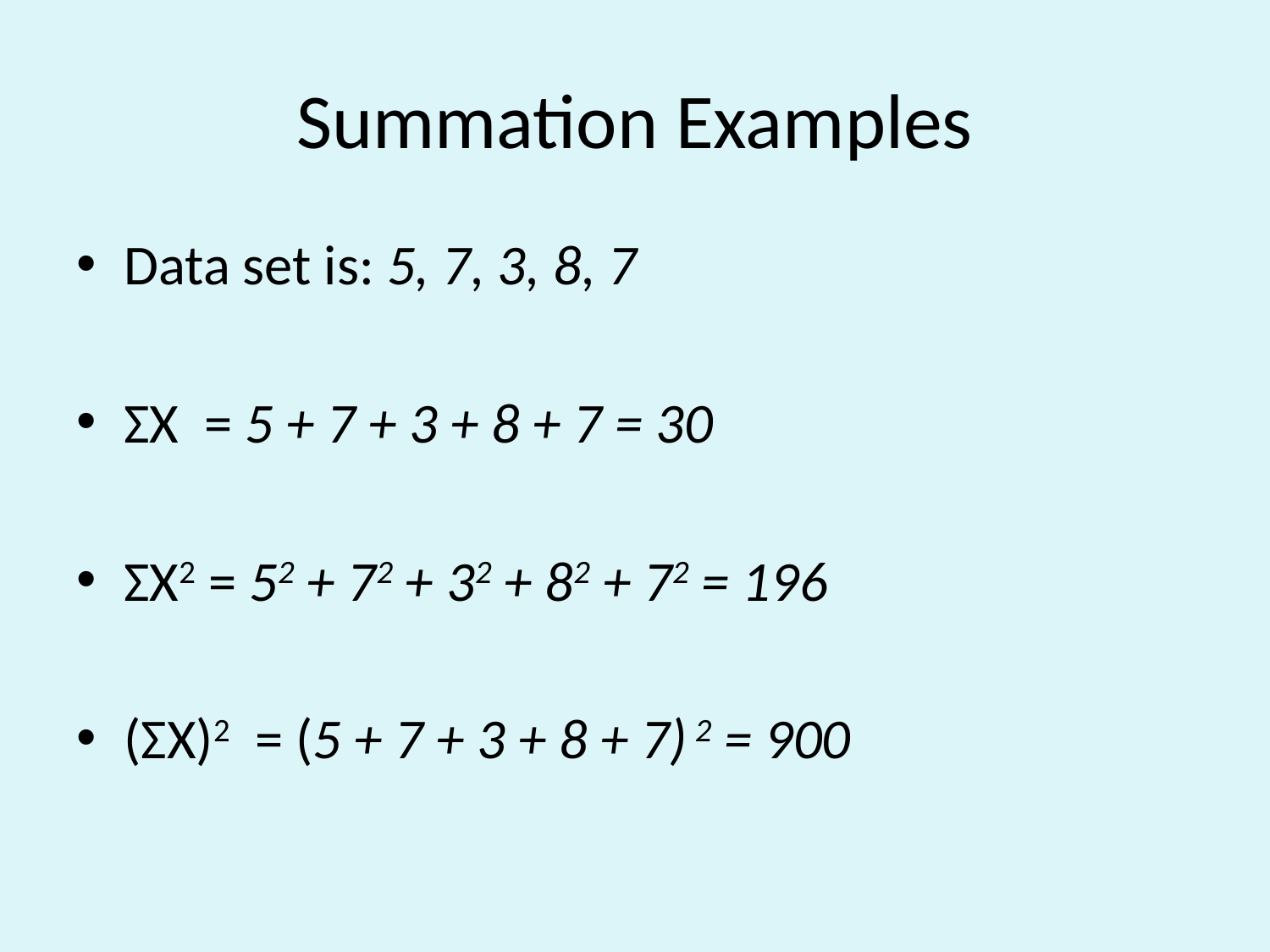

# Summation Examples
Data set is: 5, 7, 3, 8, 7

ΣX  = 5 + 7 + 3 + 8 + 7 = 30

ΣX2 = 52 + 72 + 32 + 82 + 72 = 196

(ΣX)2  = (5 + 7 + 3 + 8 + 7) 2 = 900